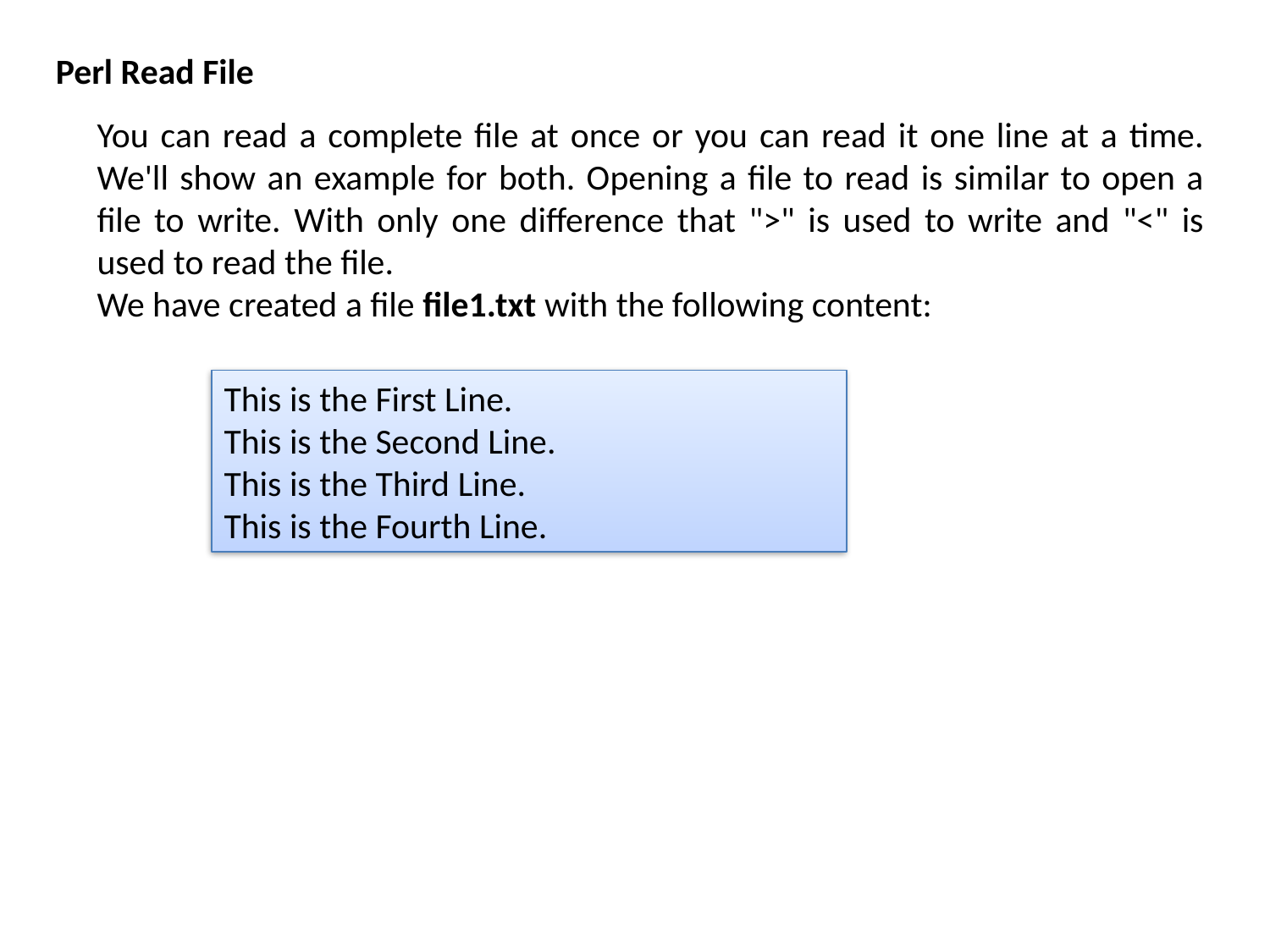

Perl Read File
You can read a complete file at once or you can read it one line at a time. We'll show an example for both. Opening a file to read is similar to open a file to write. With only one difference that ">" is used to write and "<" is used to read the file.
We have created a file file1.txt with the following content:
This is the First Line.
This is the Second Line.
This is the Third Line.
This is the Fourth Line.